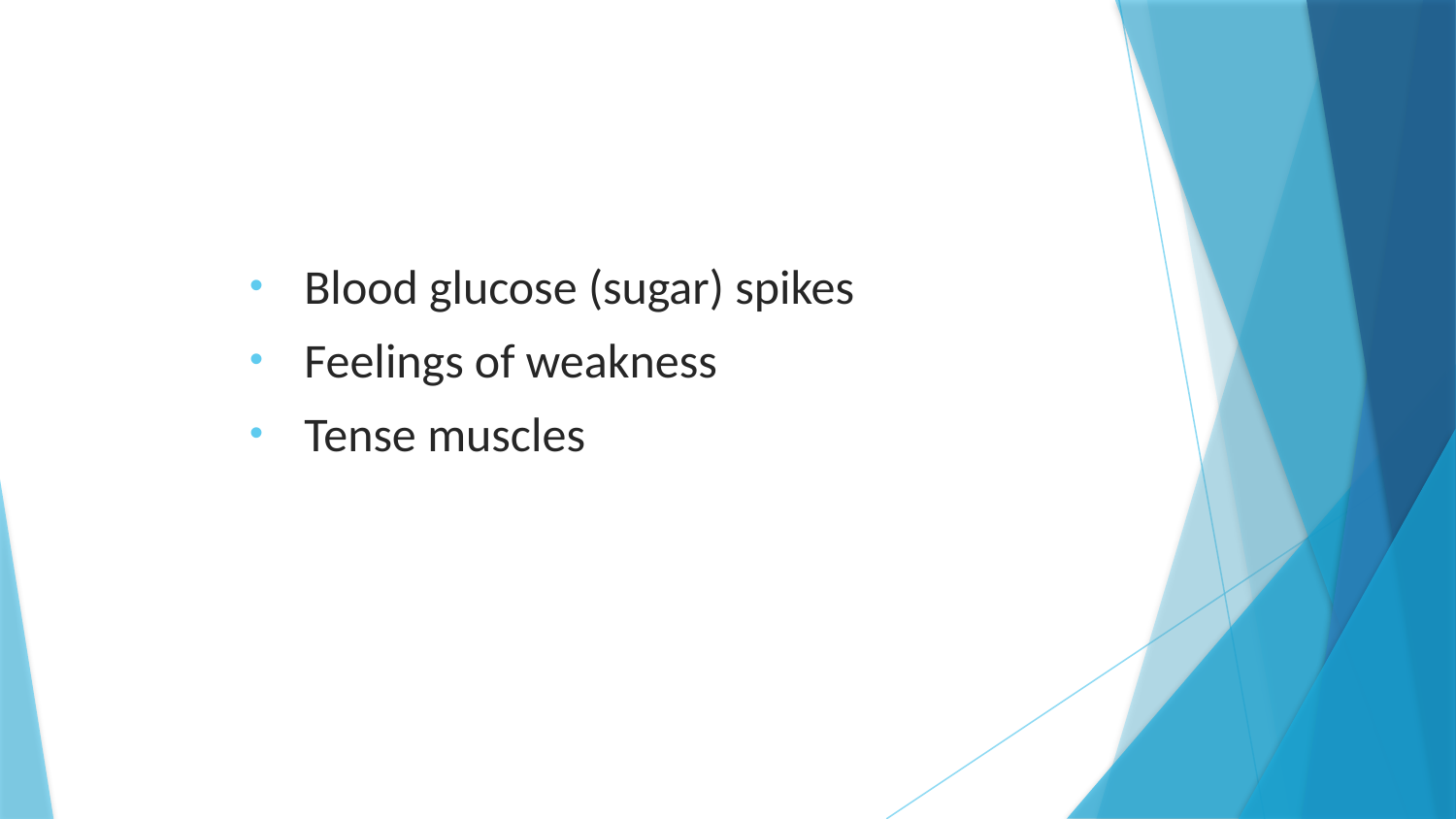

Blood glucose (sugar) spikes
Feelings of weakness
Tense muscles